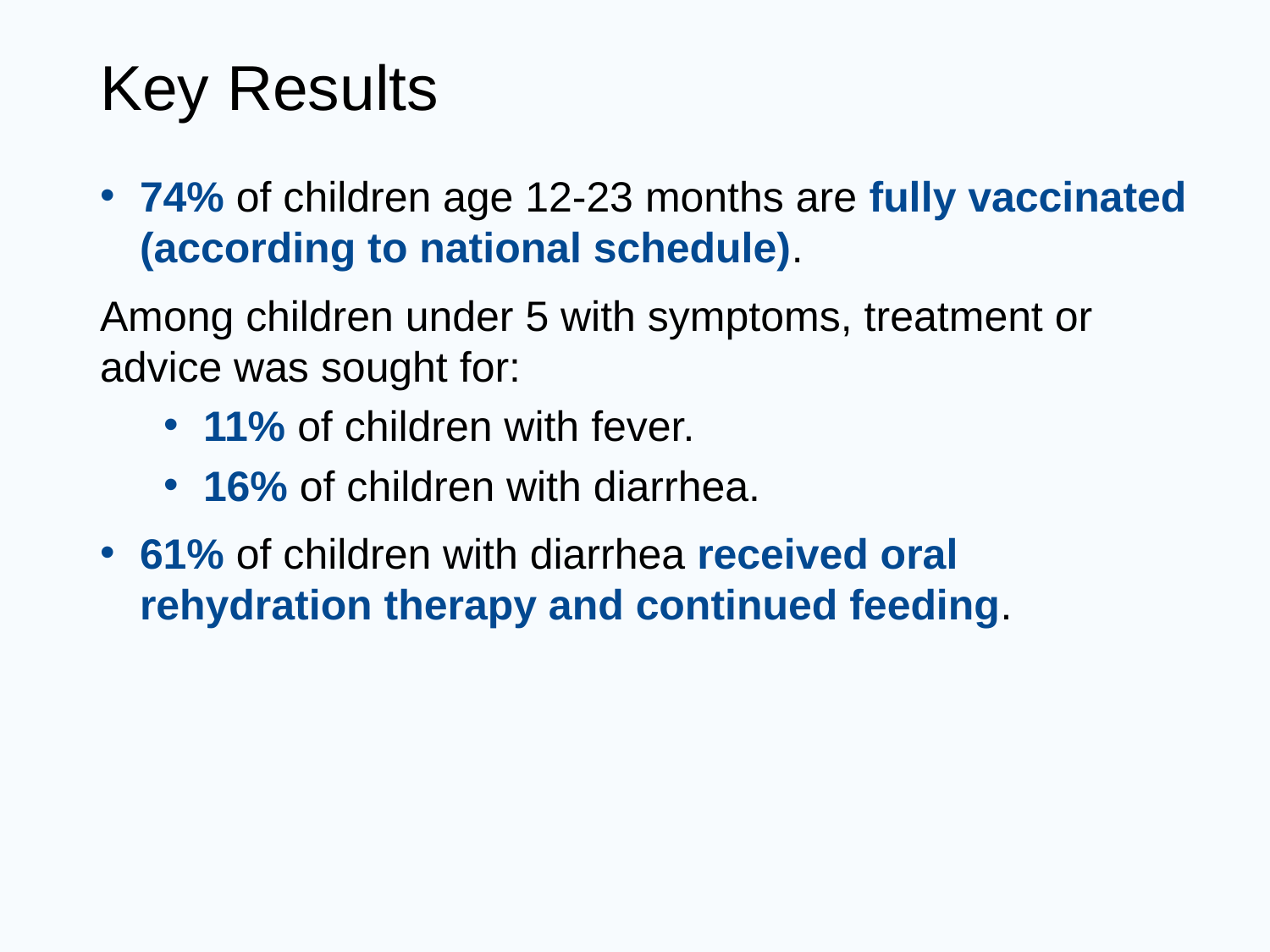

# Key Results
74% of children age 12-23 months are fully vaccinated (according to national schedule).
Among children under 5 with symptoms, treatment or advice was sought for:
11% of children with fever.
16% of children with diarrhea.
61% of children with diarrhea received oral rehydration therapy and continued feeding.